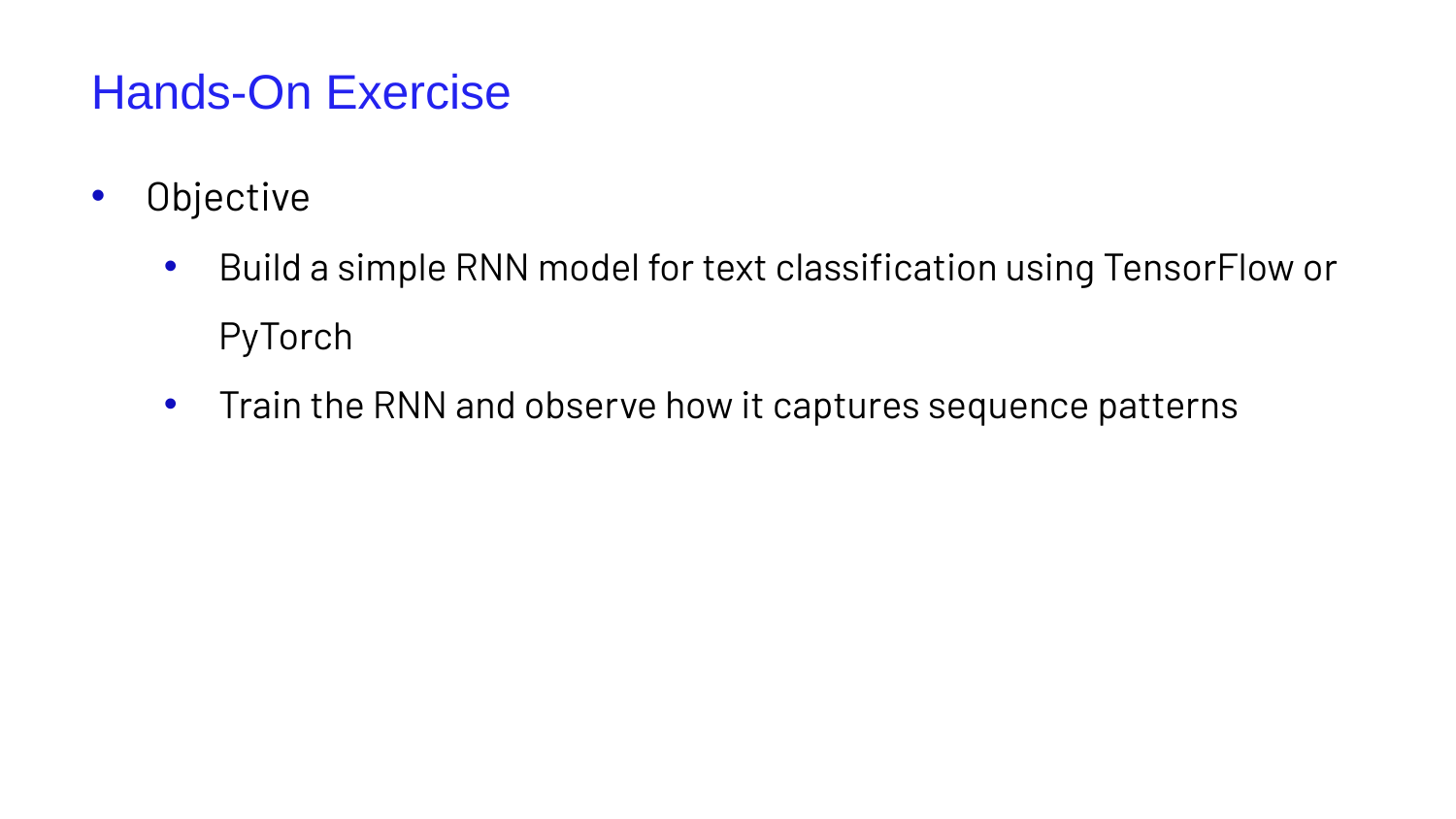

Hands-On Exercise
Objective
Build a simple RNN model for text classification using TensorFlow or PyTorch
Train the RNN and observe how it captures sequence patterns